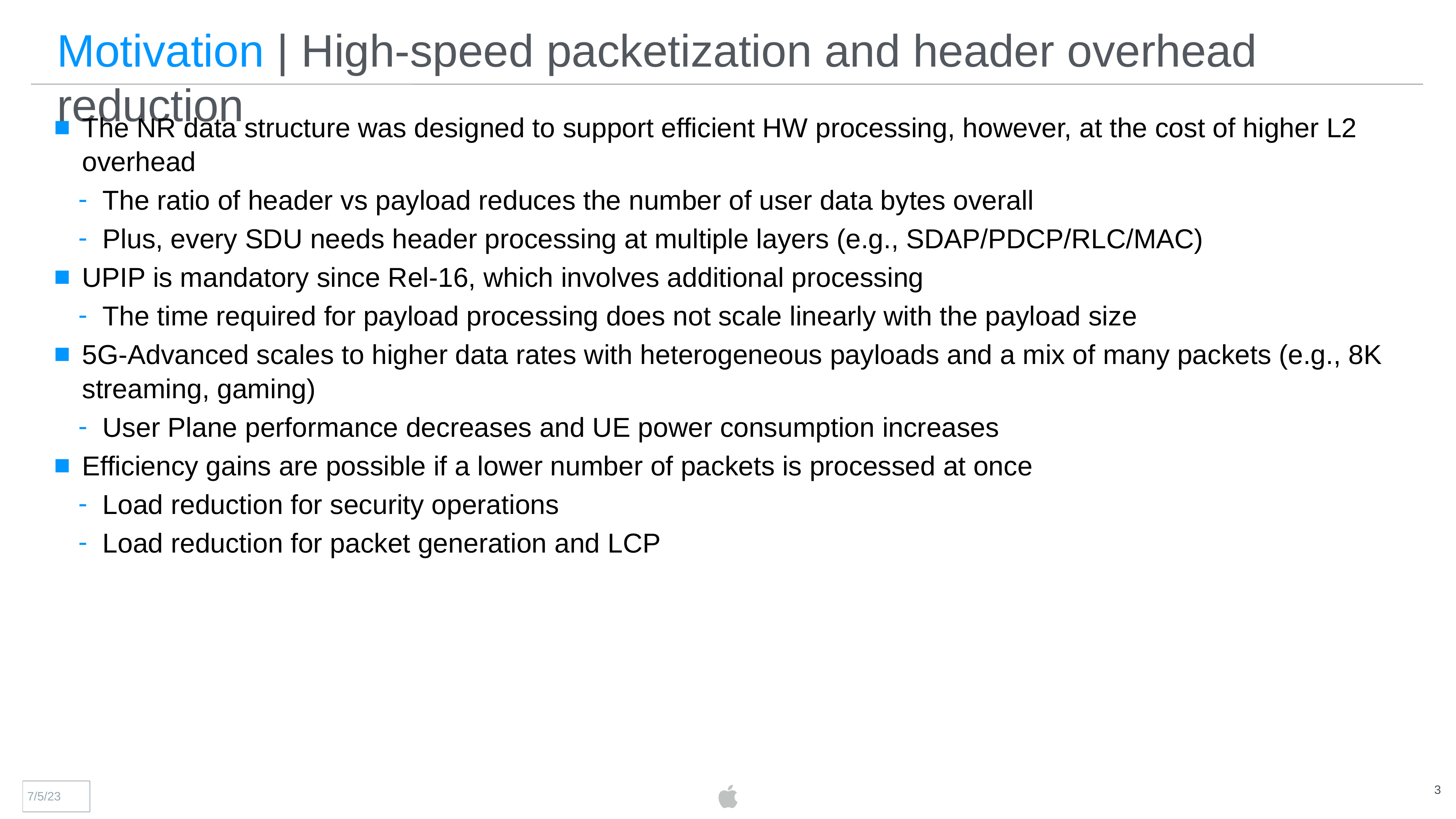

Motivation | High-speed packetization and header overhead reduction
The NR data structure was designed to support efficient HW processing, however, at the cost of higher L2 overhead
The ratio of header vs payload reduces the number of user data bytes overall
Plus, every SDU needs header processing at multiple layers (e.g., SDAP/PDCP/RLC/MAC)
UPIP is mandatory since Rel-16, which involves additional processing
The time required for payload processing does not scale linearly with the payload size
5G-Advanced scales to higher data rates with heterogeneous payloads and a mix of many packets (e.g., 8K streaming, gaming)
User Plane performance decreases and UE power consumption increases
Efficiency gains are possible if a lower number of packets is processed at once
Load reduction for security operations
Load reduction for packet generation and LCP
3